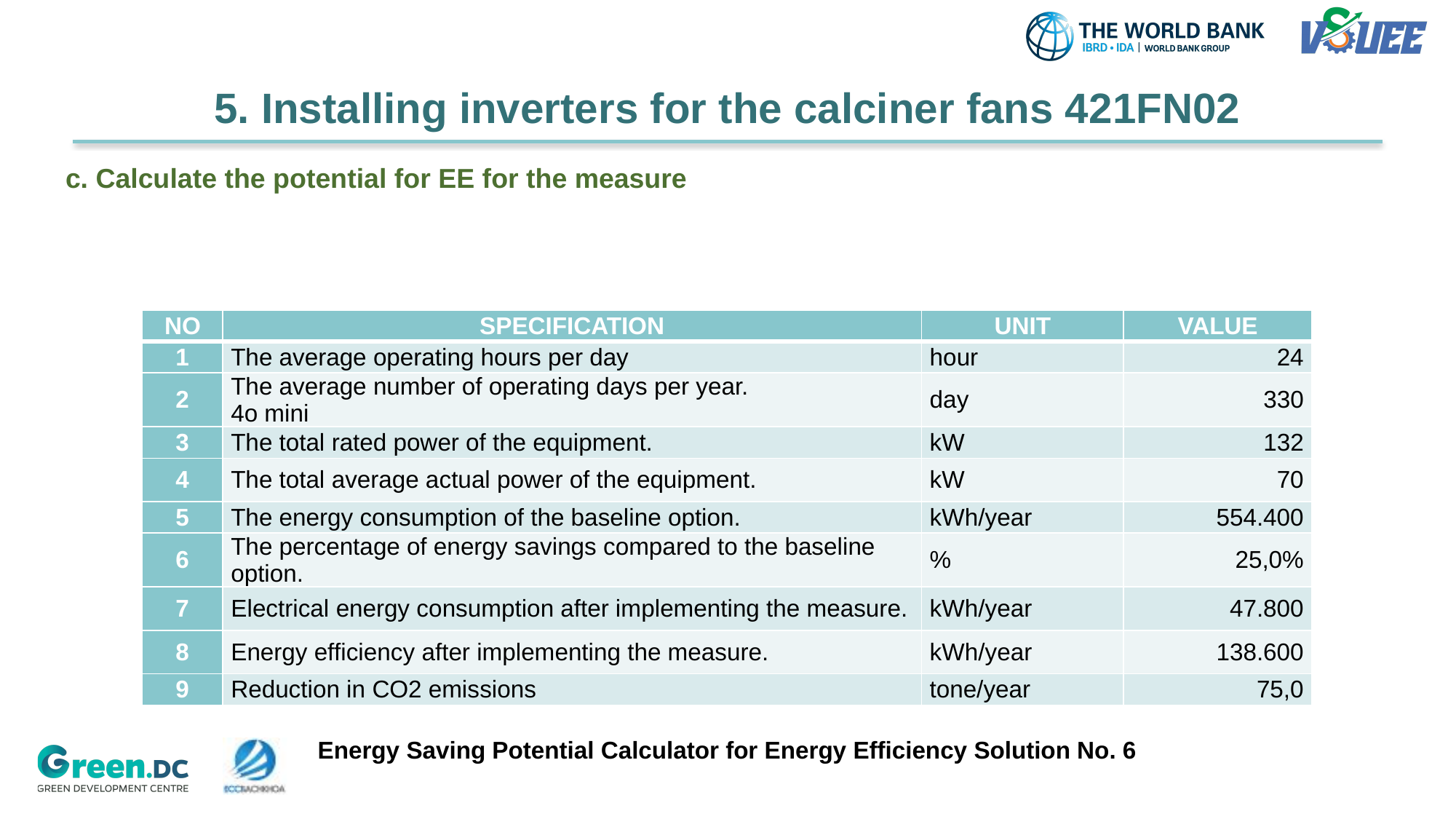

# 5. Installing inverters for the calciner fans 421FN02
c. Calculate the potential for EE for the measure
| NO | SPECIFICATION | UNIT | VALUE |
| --- | --- | --- | --- |
| 1 | The average operating hours per day | hour | 24 |
| 2 | The average number of operating days per year. 4o mini | day | 330 |
| 3 | The total rated power of the equipment. | kW | 132 |
| 4 | The total average actual power of the equipment. | kW | 70 |
| 5 | The energy consumption of the baseline option. | kWh/year | 554.400 |
| 6 | The percentage of energy savings compared to the baseline option. | % | 25,0% |
| 7 | Electrical energy consumption after implementing the measure. | kWh/year | 47.800 |
| 8 | Energy efficiency after implementing the measure. | kWh/year | 138.600 |
| 9 | Reduction in CO2 emissions | tone/year | 75,0 |
Energy Saving Potential Calculator for Energy Efficiency Solution No. 6